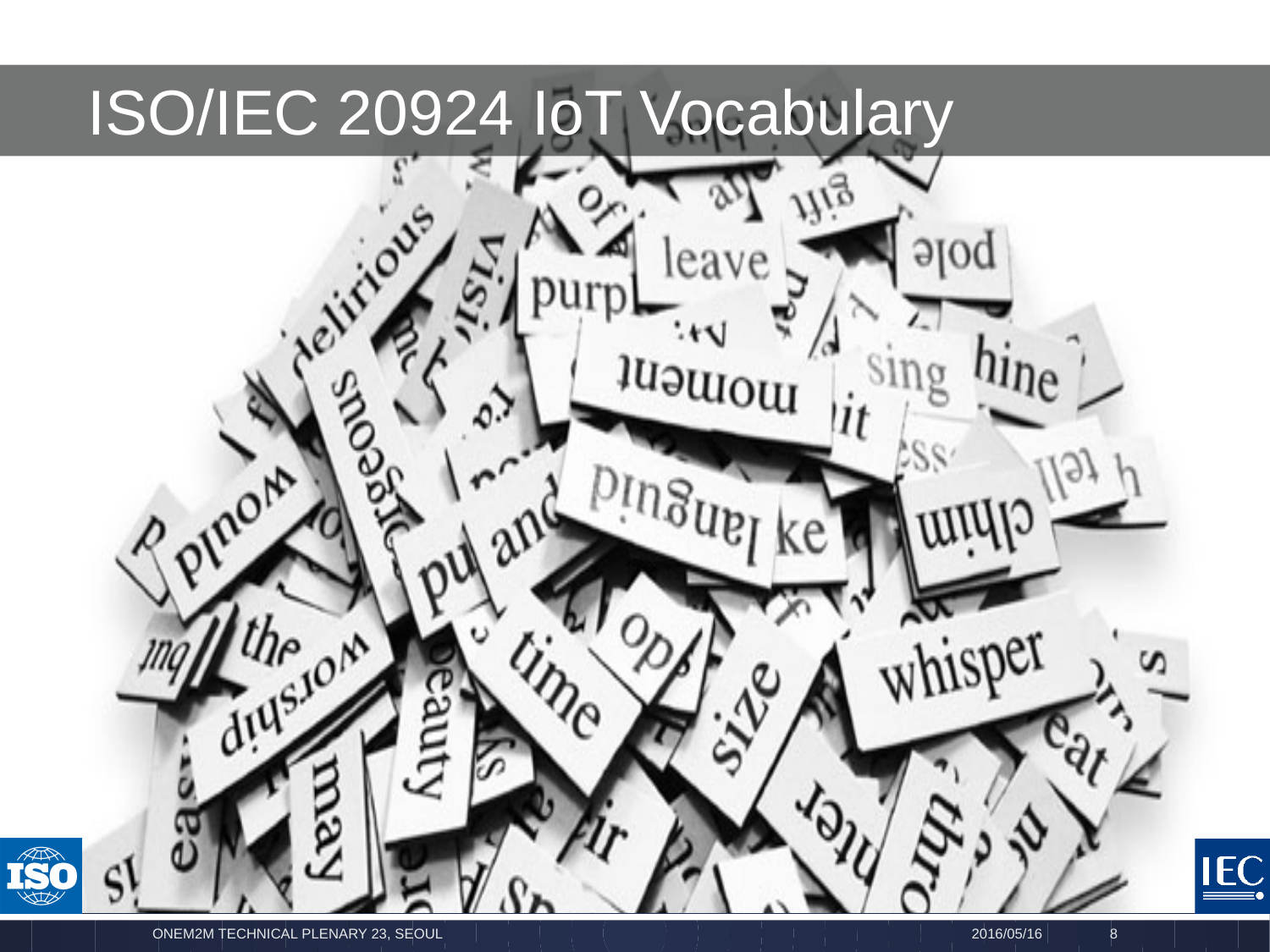

# ISO/IEC 20924 IoT Vocabulary
oneM2M Technical Plenary 23, SEOUL
2016/05/16
8